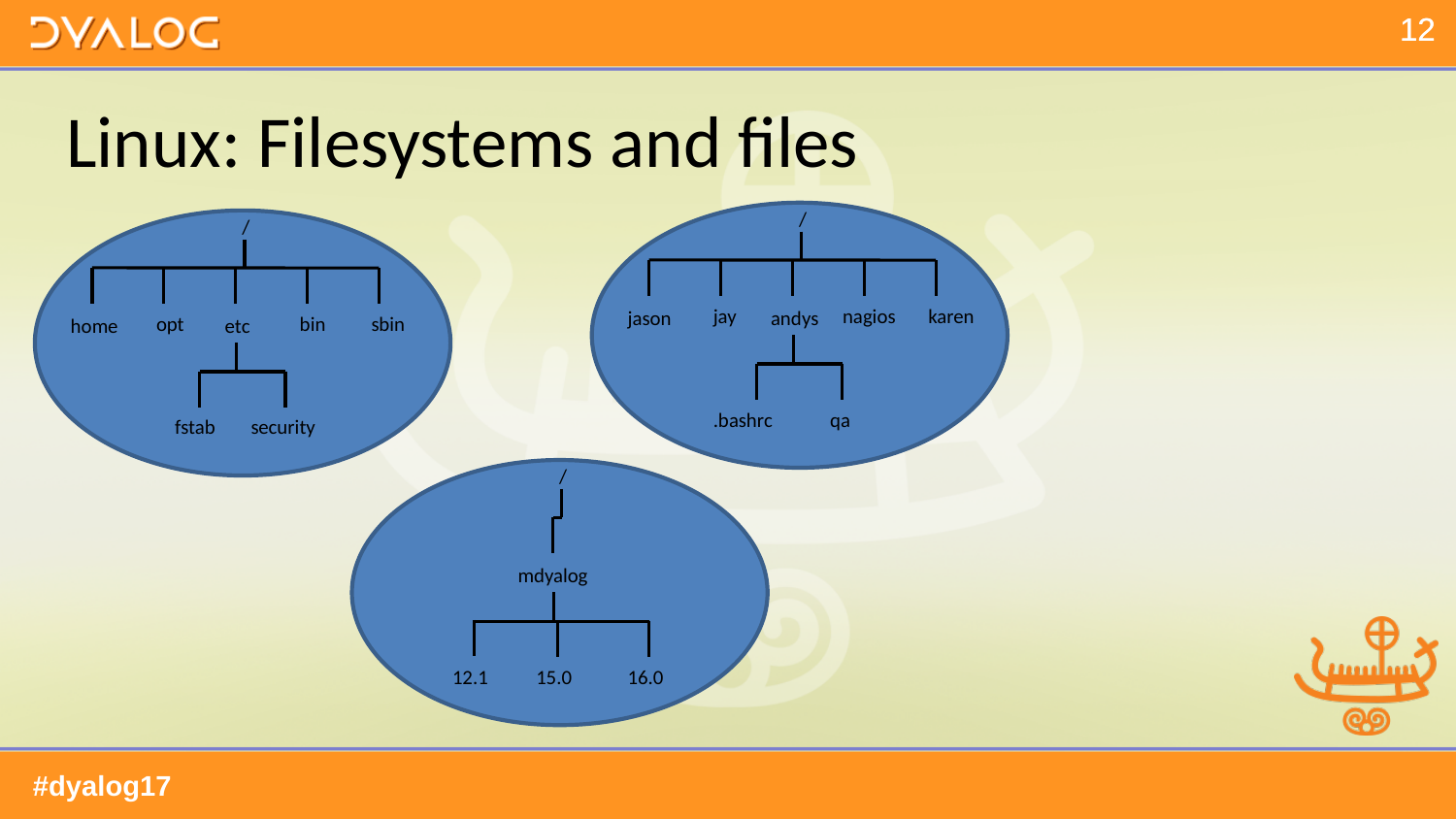

# Linux: Filesystems and files

/

jay
karen
nagios
andys
jason
qa
.bashrc
/

bin
opt
sbin
etc
home
security
fstab
/

mdyalog
15.0
16.0
12.1